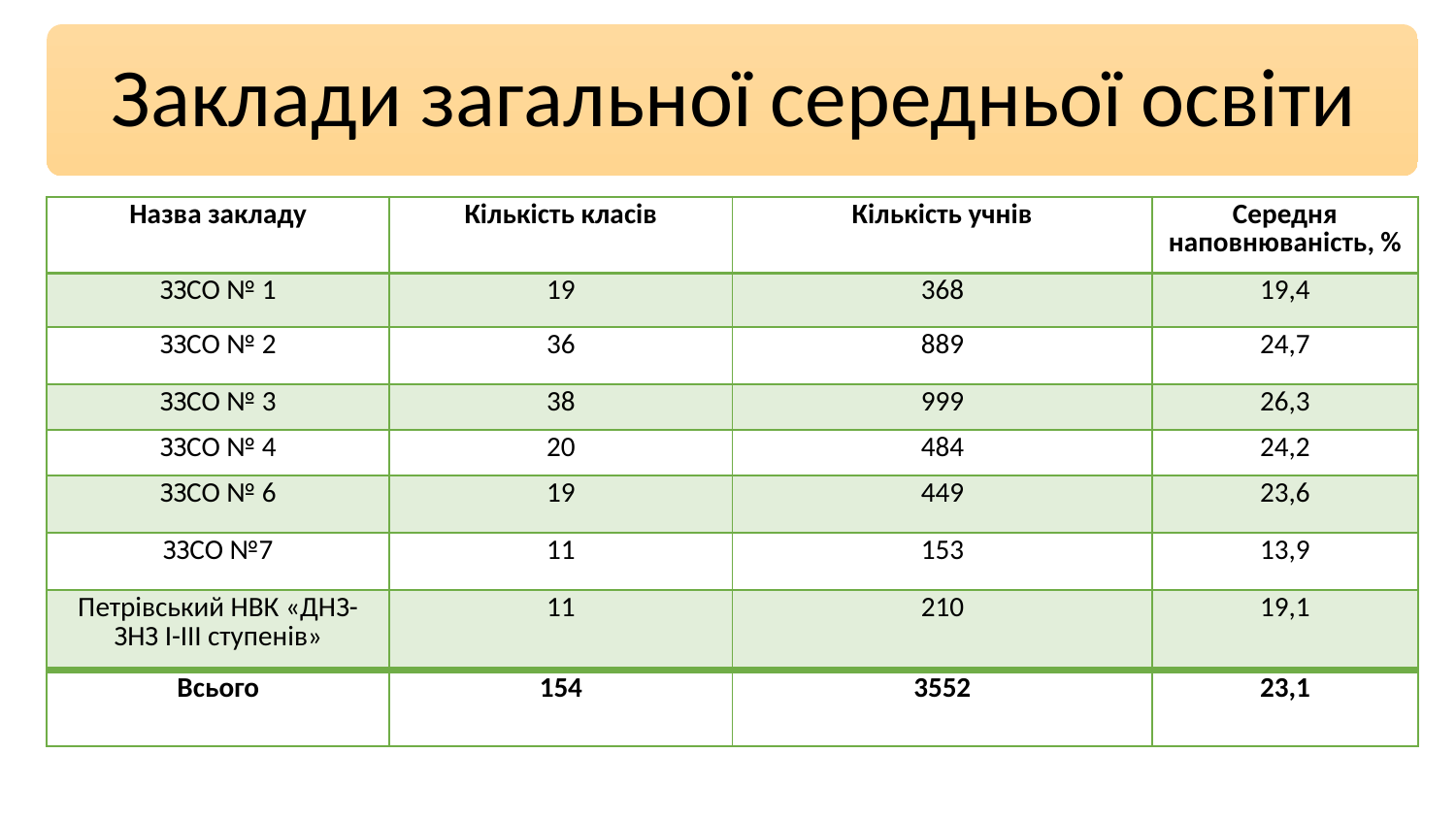

Заклади загальної середньої освіти
| Назва закладу | Кількість класів | Кількість учнів | Середня наповнюваність, % |
| --- | --- | --- | --- |
| ЗЗСО № 1 | 19 | 368 | 19,4 |
| ЗЗСО № 2 | 36 | 889 | 24,7 |
| ЗЗСО № 3 | 38 | 999 | 26,3 |
| ЗЗСО № 4 | 20 | 484 | 24,2 |
| ЗЗСО № 6 | 19 | 449 | 23,6 |
| ЗЗСО №7 | 11 | 153 | 13,9 |
| Петрівський НВК «ДНЗ-ЗНЗ І-ІІІ ступенів» | 11 | 210 | 19,1 |
| Всього | 154 | 3552 | 23,1 |